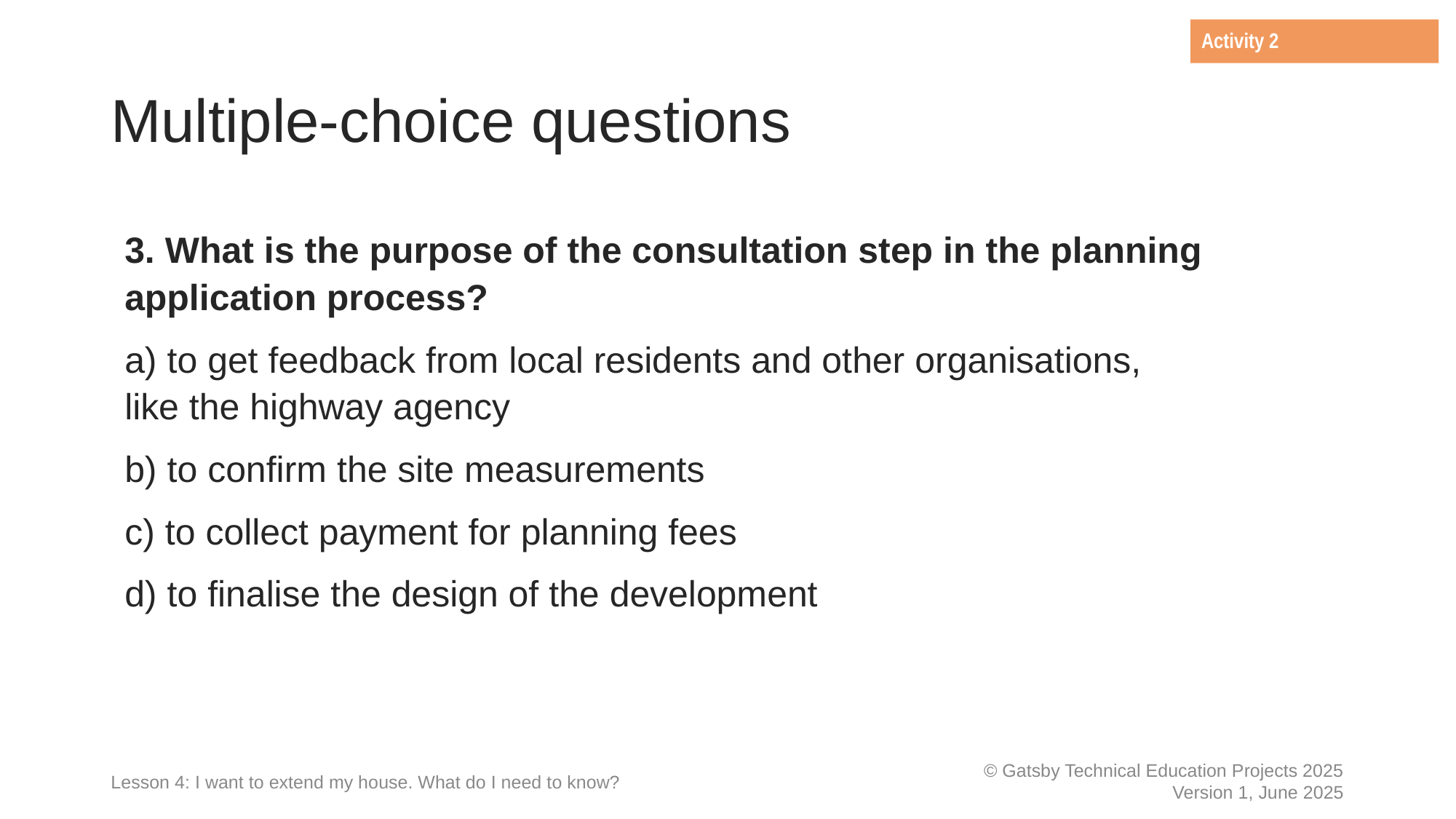

Activity 2
# Multiple-choice questions
3. What is the purpose of the consultation step in the planning application process?
a) to get feedback from local residents and other organisations, like the highway agency
b) to confirm the site measurements
c) to collect payment for planning fees
d) to finalise the design of the development

Lesson 4: I want to extend my house. What do I need to know?